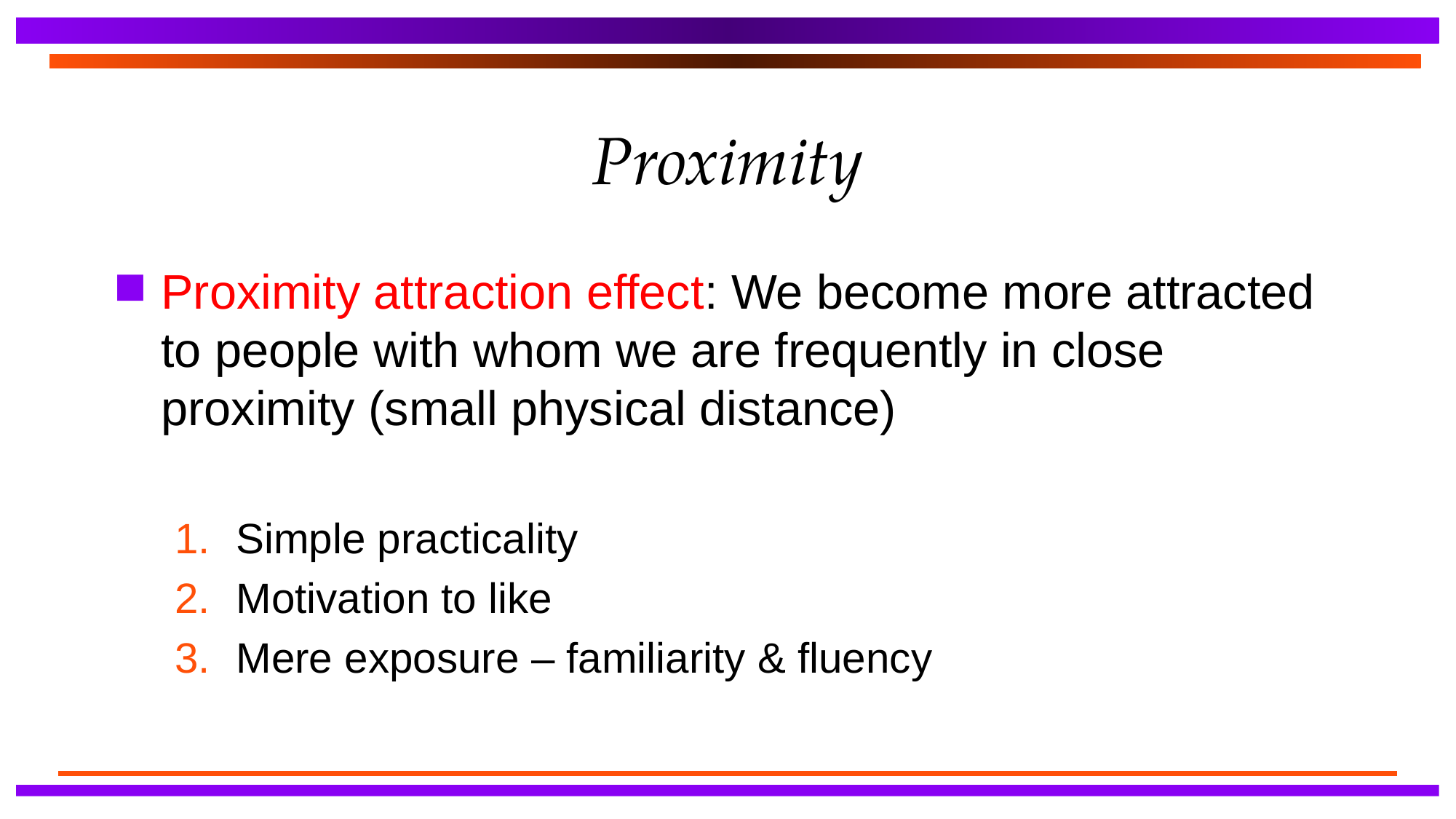

# Proximity
Proximity attraction effect: We become more attracted to people with whom we are frequently in close proximity (small physical distance)

Simple practicality
Motivation to like
Mere exposure – familiarity & fluency